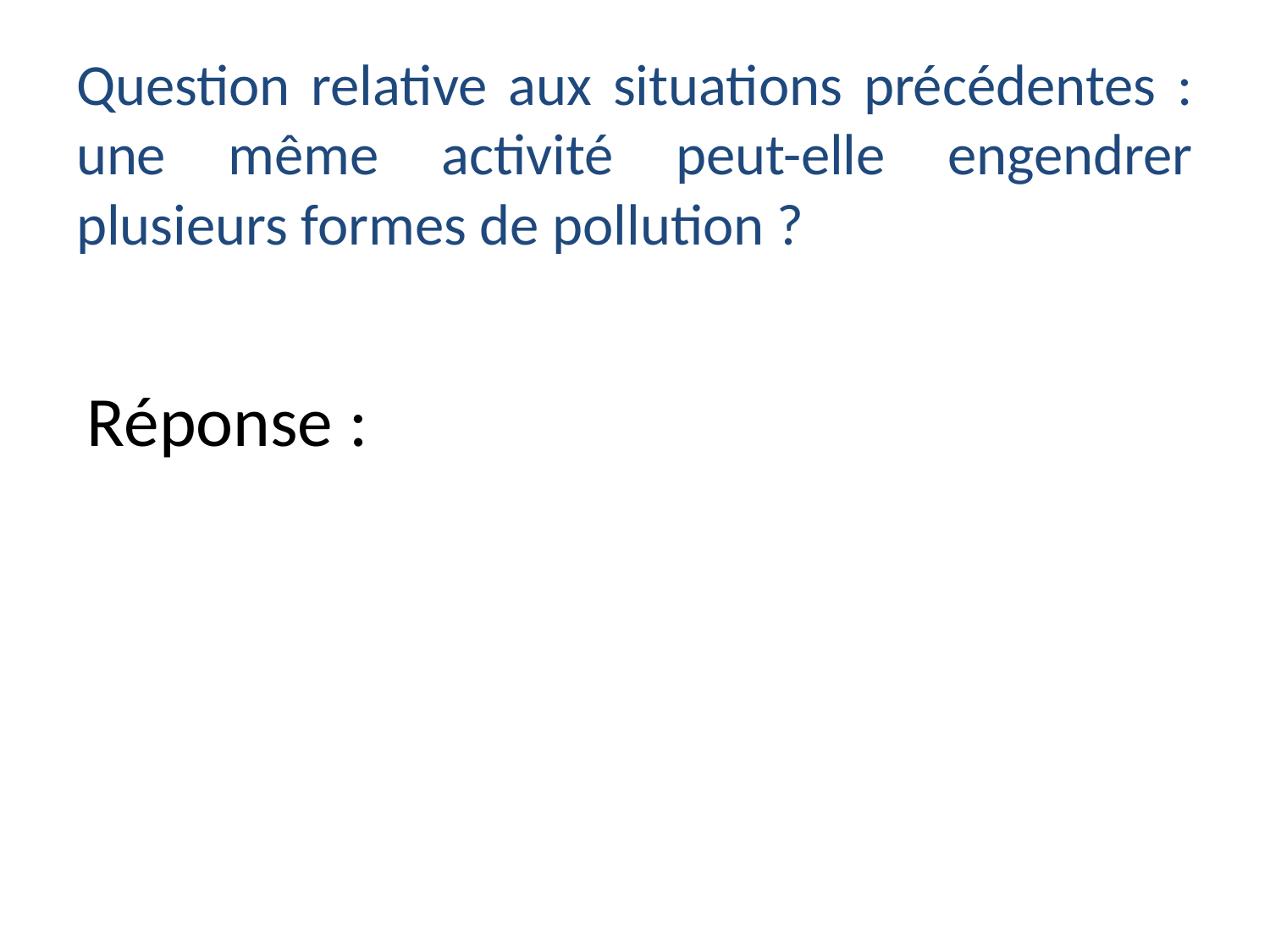

# Question relative aux situations précédentes : une même activité peut-elle engendrer plusieurs formes de pollution ?
Réponse :